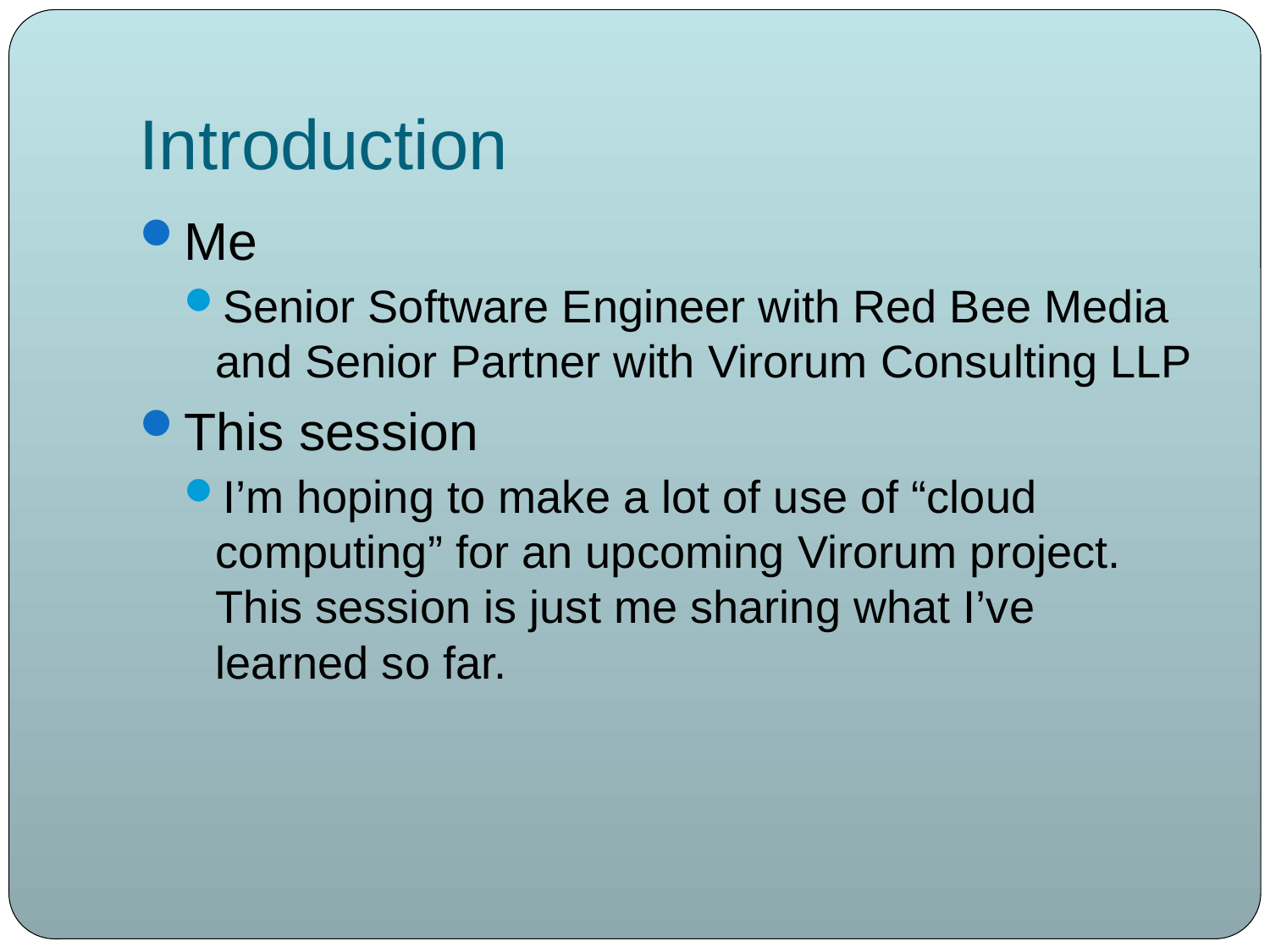

# Introduction
Me
Senior Software Engineer with Red Bee Media and Senior Partner with Virorum Consulting LLP
This session
I’m hoping to make a lot of use of “cloud computing” for an upcoming Virorum project.  This session is just me sharing what I’ve learned so far.